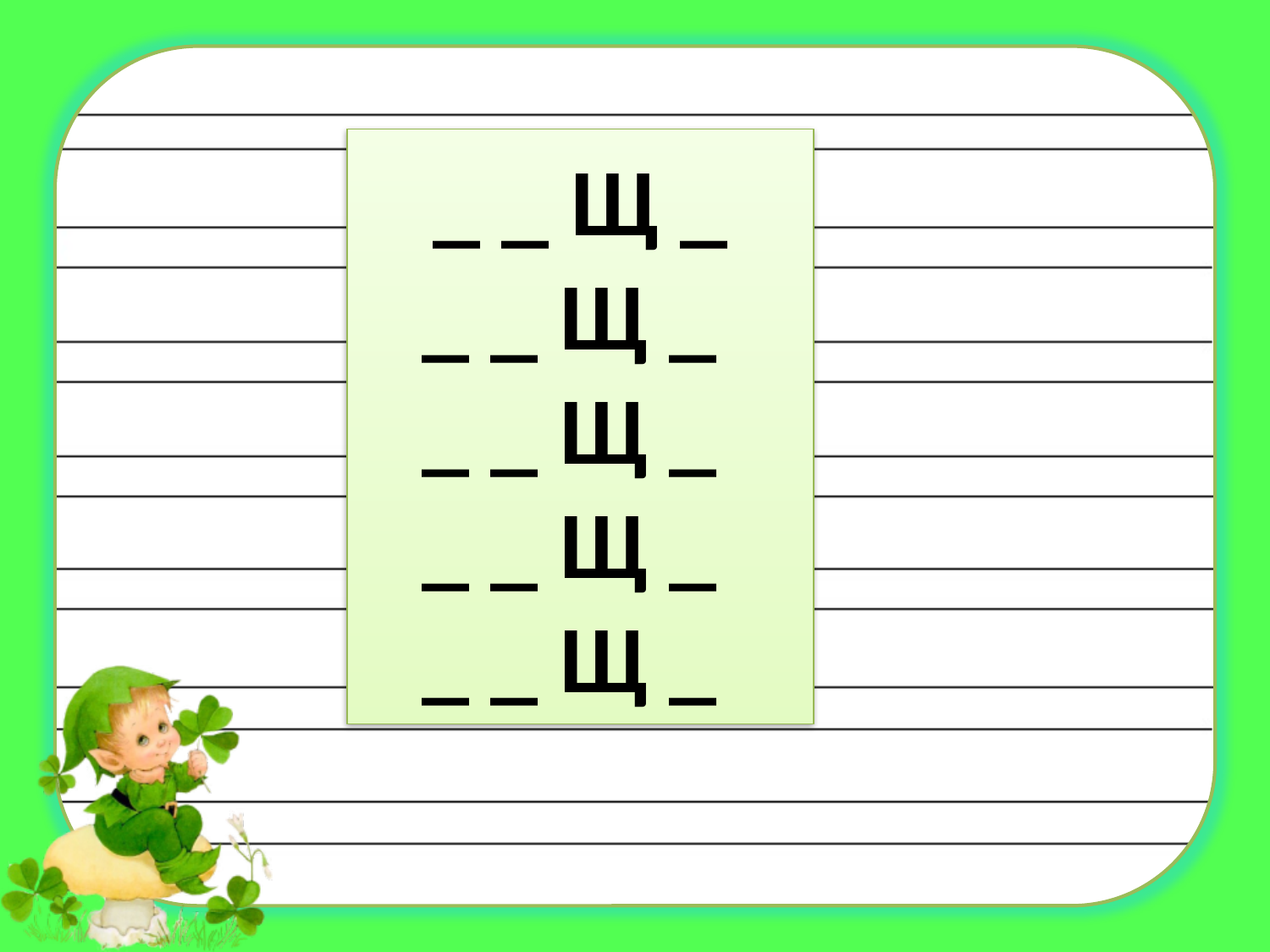

_ _ Щ _
_ _ Щ _
_ _ Щ _
_ _ Щ _
_ _ Щ _